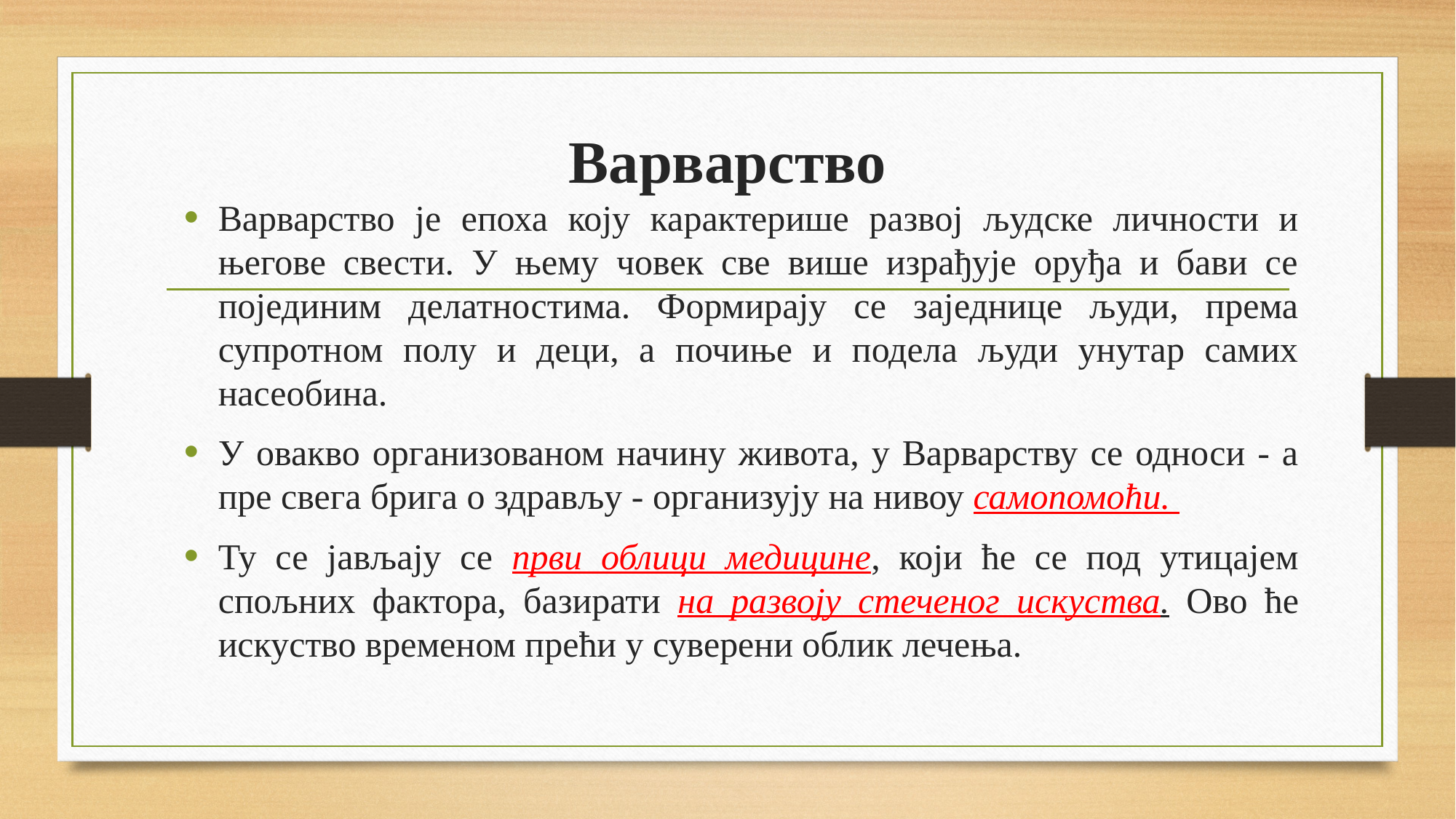

# Варварство
Варварство је епоха коју карактерише развој људске личности и његове свести. У њему човек све више израђује оруђа и бави се појединим делатностима. Формирају се заједнице људи, према супротном полу и деци, а почиње и подела људи унутар самих насеобина.
У овакво организованом начину живота, у Варварству се односи - а пре свега брига о здрављу - организују на нивоу самопомоћи.
Ту се јављају се први облици медицине, који ће се под утицајем спољних фактора, базирати на развоју стеченог искуства. Ово ће искуство временом прећи у суверени облик лечења.